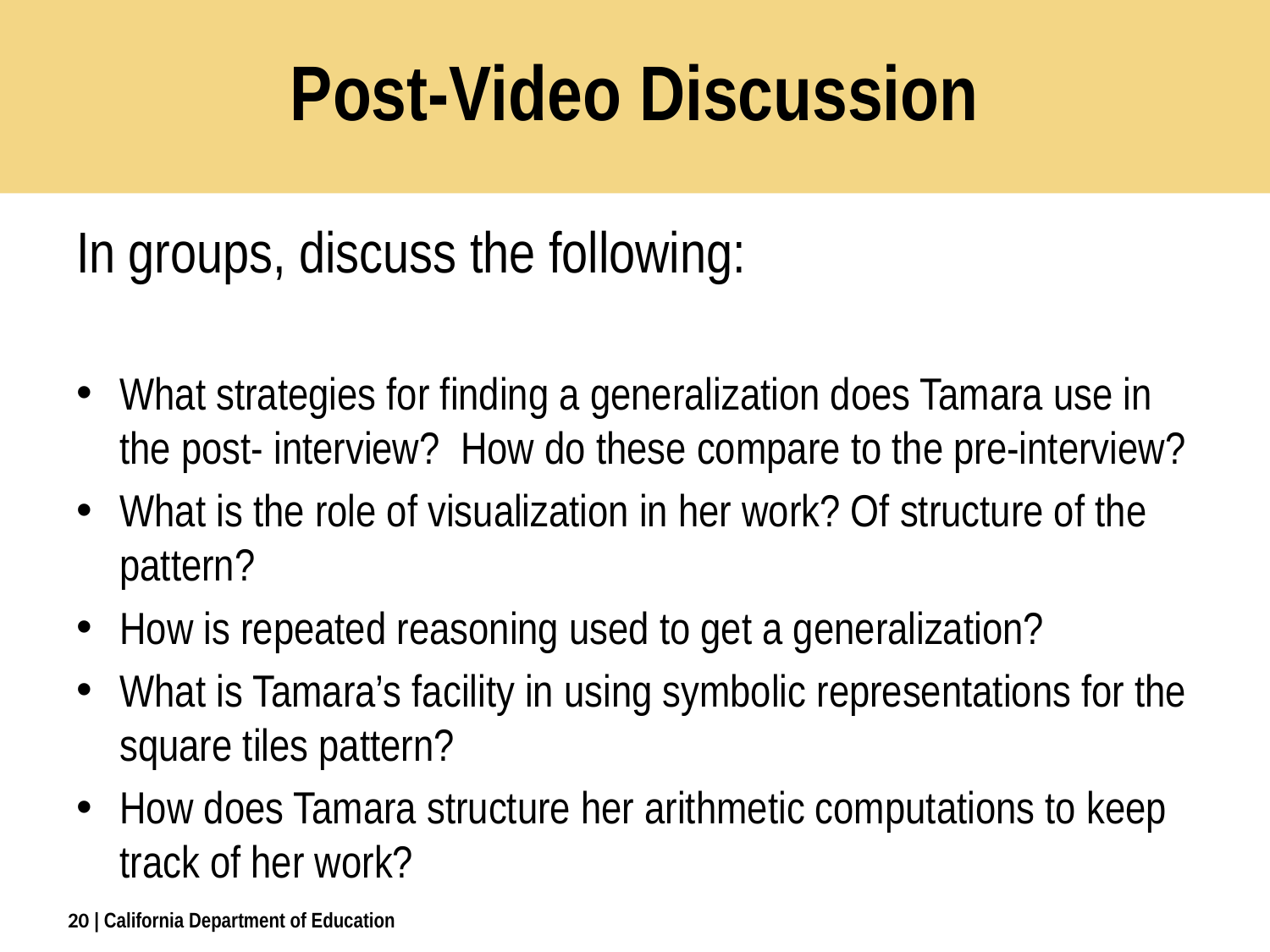

# Post-Video Discussion
In groups, discuss the following:

What strategies for finding a generalization does Tamara use in the post- interview?  How do these compare to the pre-interview?
What is the role of visualization in her work? Of structure of the pattern?
How is repeated reasoning used to get a generalization?
What is Tamara’s facility in using symbolic representations for the square tiles pattern?
How does Tamara structure her arithmetic computations to keep track of her work?

20
| California Department of Education